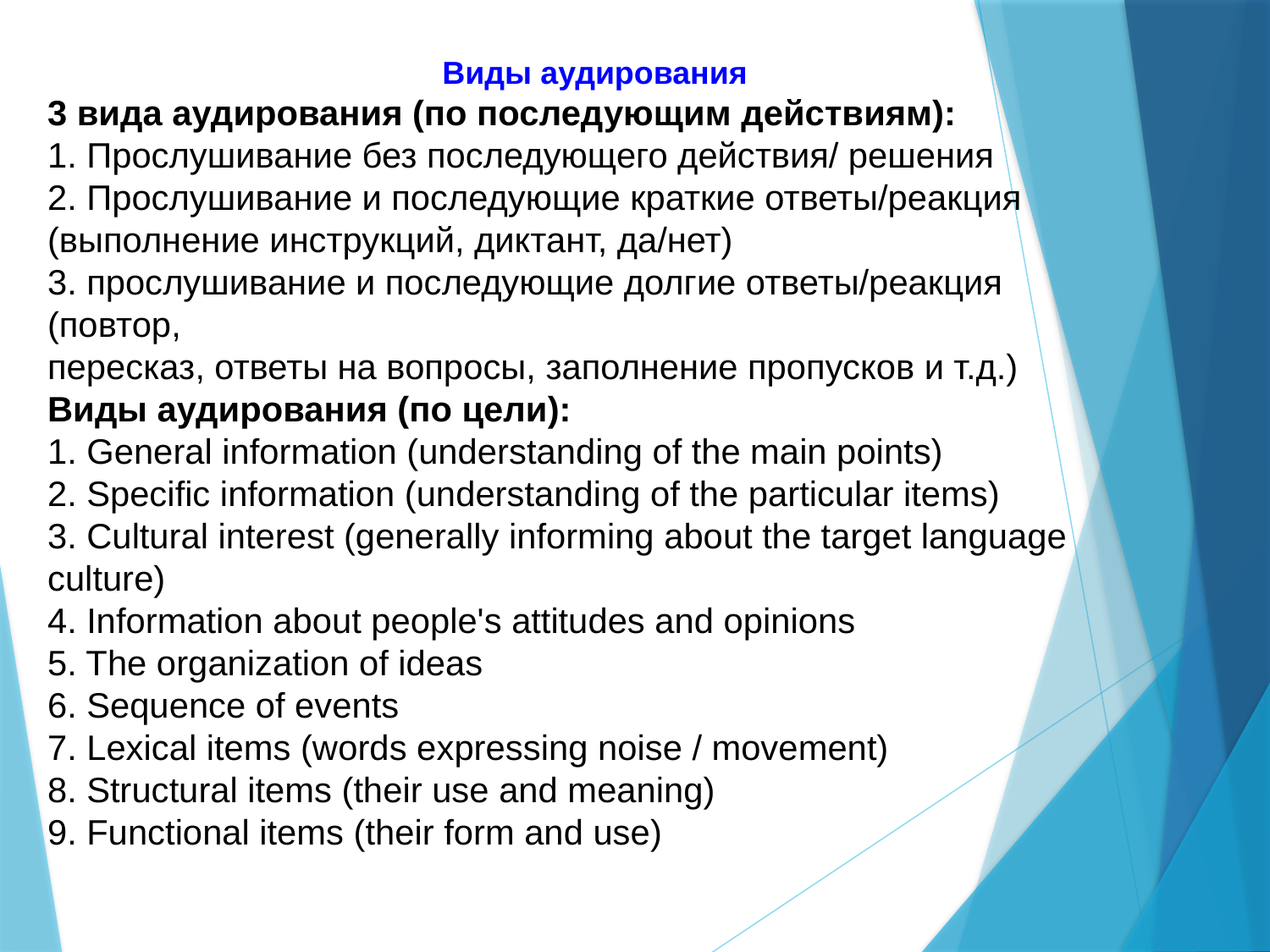

Виды аудирования
3 вида аудирования (по последующим действиям):
1. Прослушивание без последующего действия/ решения
2. Прослушивание и последующие краткие ответы/реакция
(выполнение инструкций, диктант, да/нет)
3. прослушивание и последующие долгие ответы/реакция (повтор,
пересказ, ответы на вопросы, заполнение пропусков и т.д.)
Виды аудирования (по цели):
1. General information (understanding of the main points)
2. Specific information (understanding of the particular items)
3. Cultural interest (generally informing about the target language
culture)
4. Information about people's attitudes and opinions
5. The organization of ideas
6. Sequence of events
7. Lexical items (words expressing noise / movement)
8. Structural items (their use and meaning)
9. Functional items (their form and use)